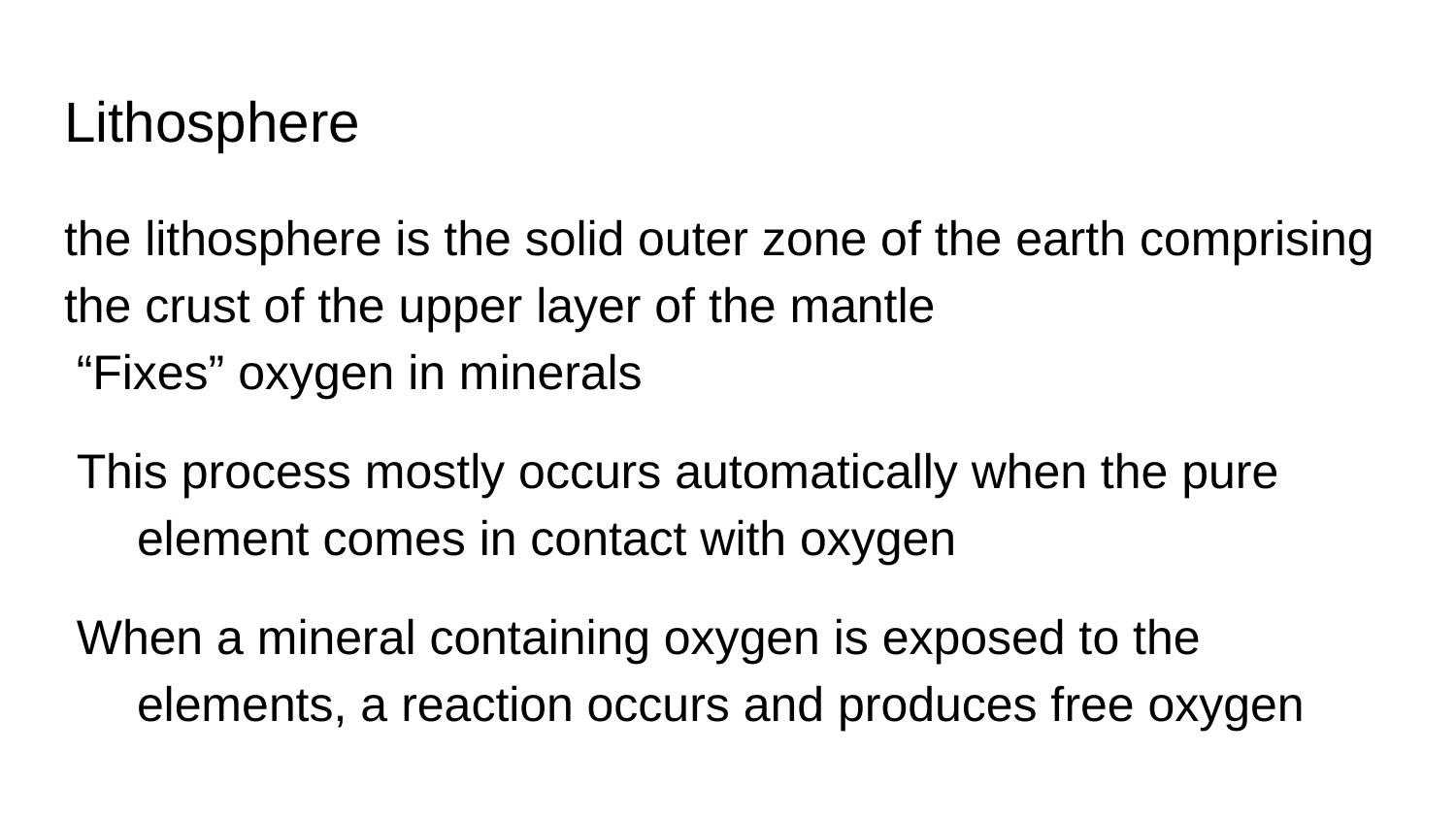

# Lithosphere
the lithosphere is the solid outer zone of the earth comprising the crust of the upper layer of the mantle
“Fixes” oxygen in minerals
This process mostly occurs automatically when the pure element comes in contact with oxygen
When a mineral containing oxygen is exposed to the elements, a reaction occurs and produces free oxygen